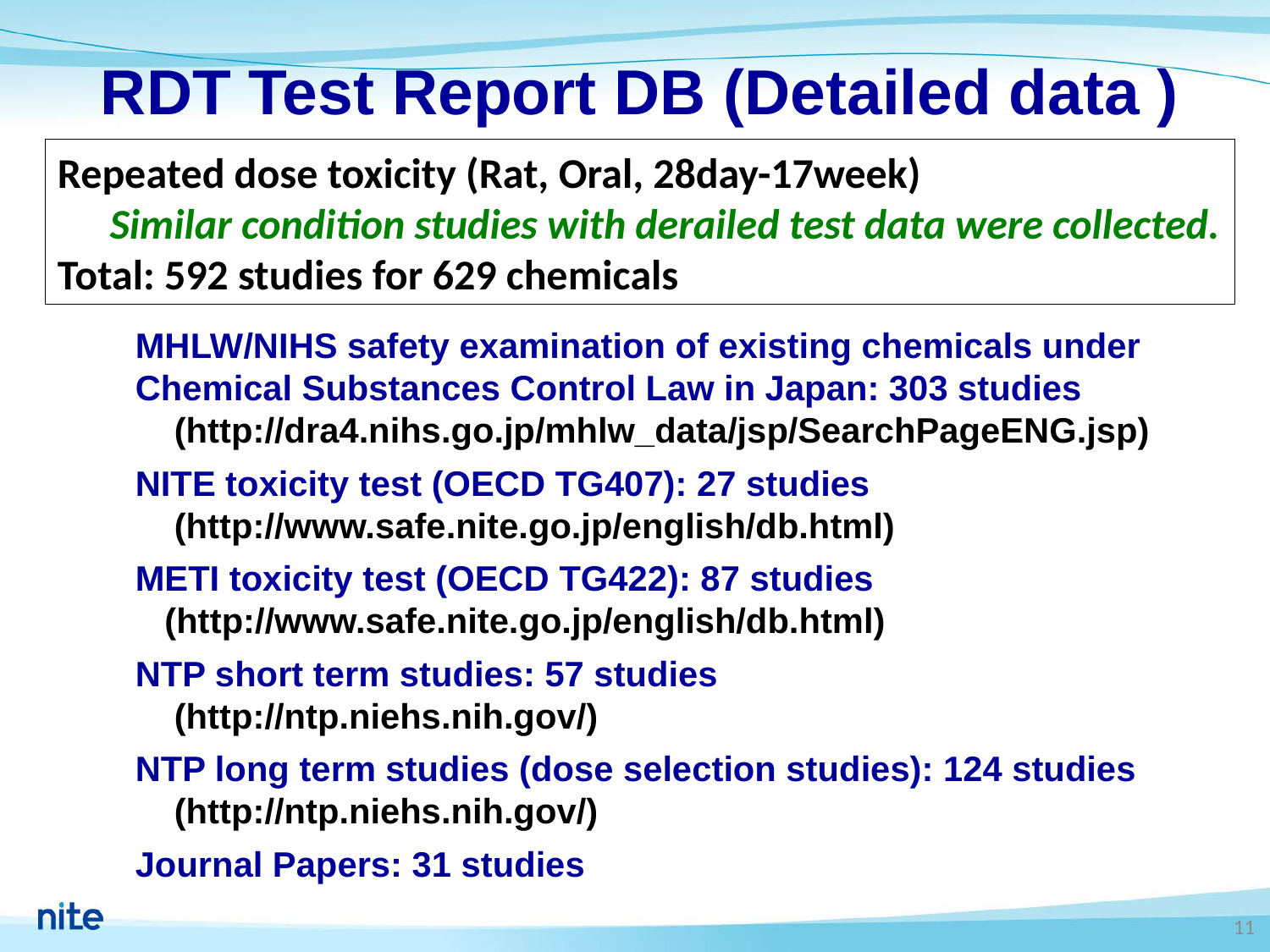

RDT Test Report DB (Detailed data )

Repeated dose toxicity (Rat, Oral, 28day-17week)
　Similar condition studies with derailed test data were collected.
Total: 592 studies for 629 chemicals
MHLW/NIHS safety examination of existing chemicals under Chemical Substances Control Law in Japan: 303 studies
    (http://dra4.nihs.go.jp/mhlw_data/jsp/SearchPageENG.jsp)
NITE toxicity test (OECD TG407): 27 studies
    (http://www.safe.nite.go.jp/english/db.html)
METI toxicity test (OECD TG422): 87 studies
   (http://www.safe.nite.go.jp/english/db.html)
NTP short term studies: 57 studies
    (http://ntp.niehs.nih.gov/)
NTP long term studies (dose selection studies): 124 studies
    (http://ntp.niehs.nih.gov/)
Journal Papers: 31 studies
11